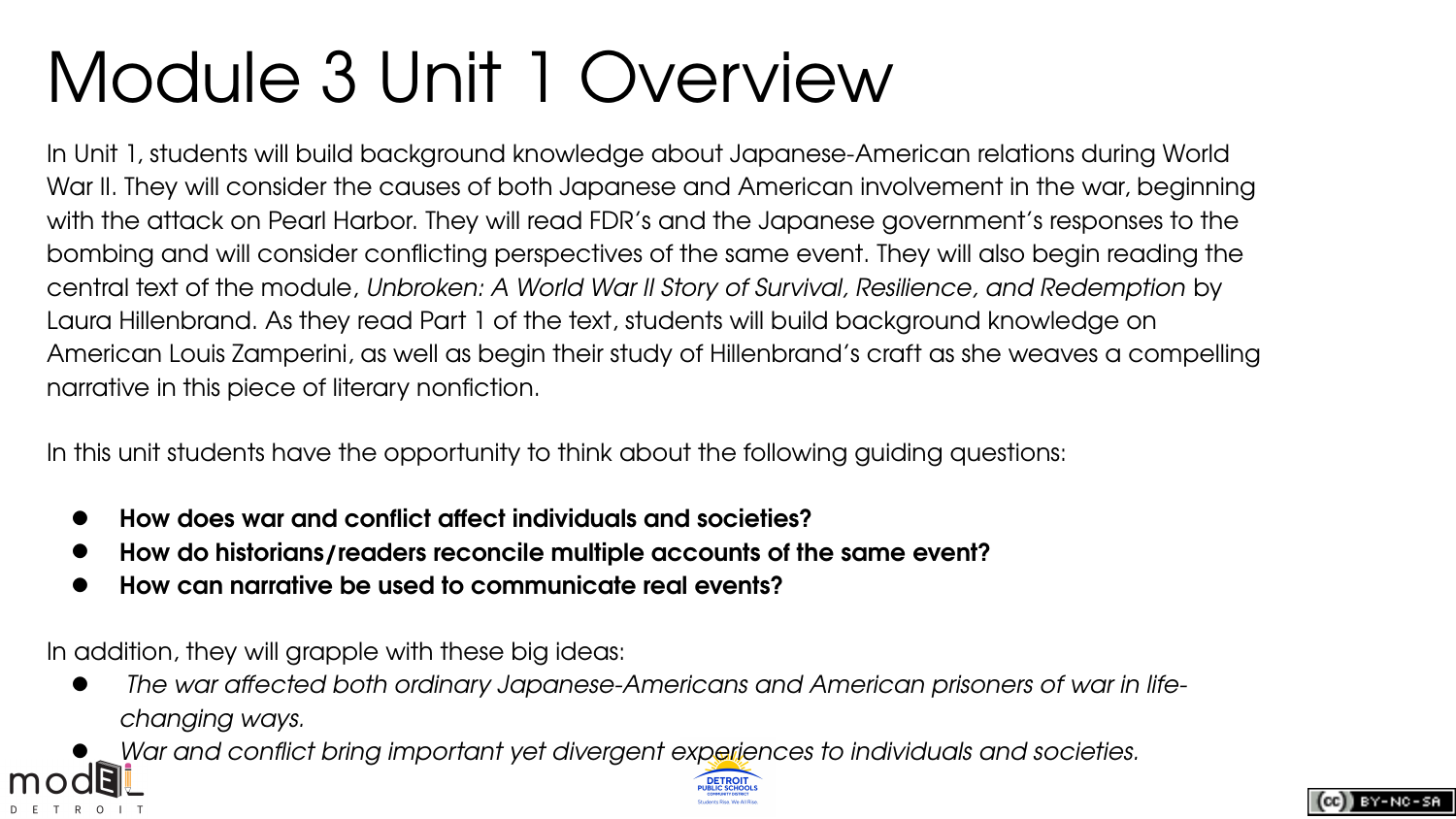

# Module 3 Unit 1 Overview

In Unit 1, students will build background knowledge about Japanese-American relations during World War II. They will consider the causes of both Japanese and American involvement in the war, beginning with the attack on Pearl Harbor. They will read FDR’s and the Japanese government’s responses to the bombing and will consider conflicting perspectives of the same event. They will also begin reading the central text of the module, Unbroken: A World War II Story of Survival, Resilience, and Redemption by Laura Hillenbrand. As they read Part 1 of the text, students will build background knowledge on American Louis Zamperini, as well as begin their study of Hillenbrand’s craft as she weaves a compelling narrative in this piece of literary nonfiction.
In this unit students have the opportunity to think about the following guiding questions:
How does war and conflict affect individuals and societies?
How do historians/readers reconcile multiple accounts of the same event?
How can narrative be used to communicate real events?
In addition, they will grapple with these big ideas:
 The war affected both ordinary Japanese-Americans and American prisoners of war in life-changing ways.
War and conflict bring important yet divergent experiences to individuals and societies.